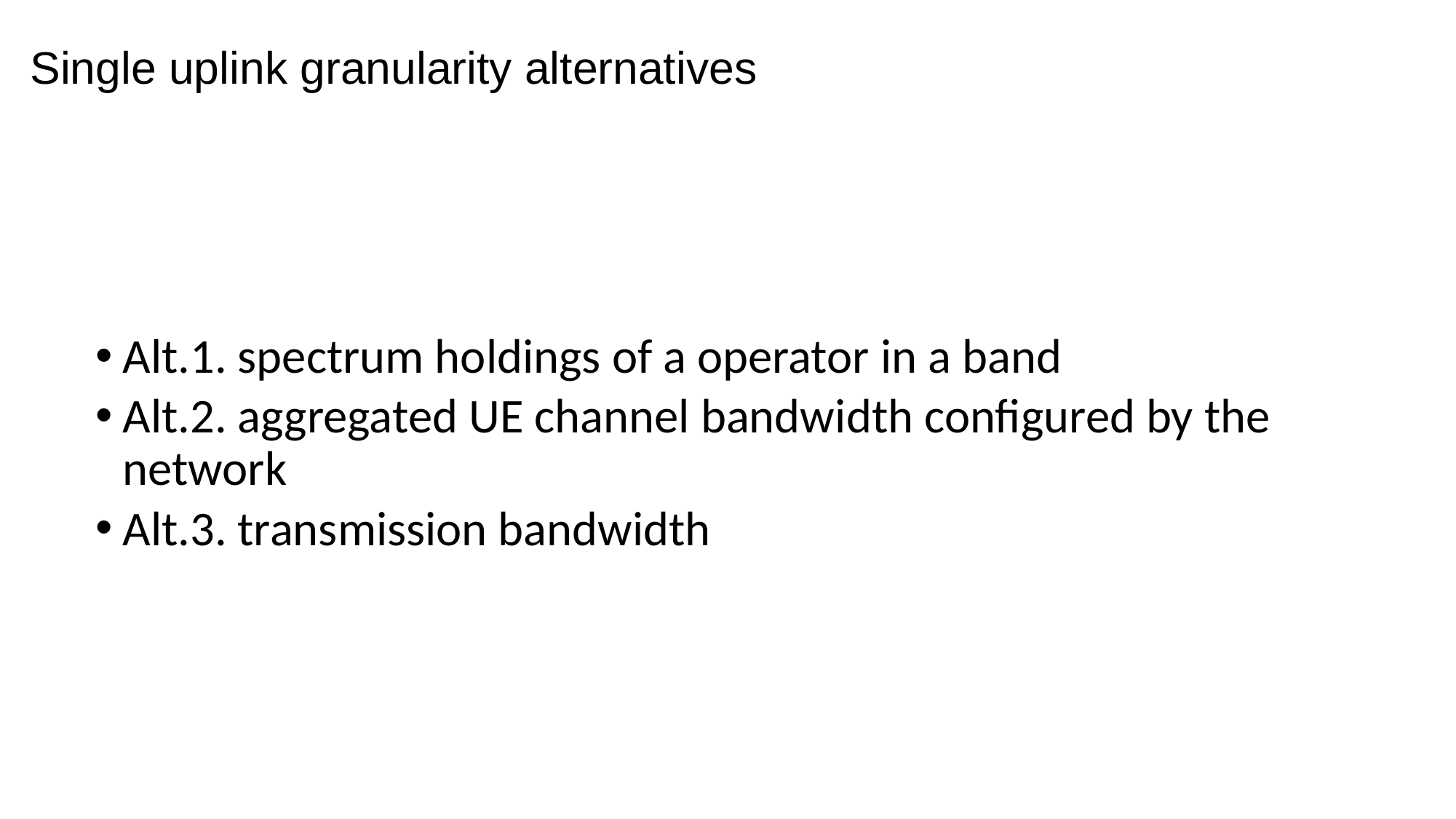

# Single uplink granularity alternatives
Alt.1. spectrum holdings of a operator in a band
Alt.2. aggregated UE channel bandwidth configured by the network
Alt.3. transmission bandwidth